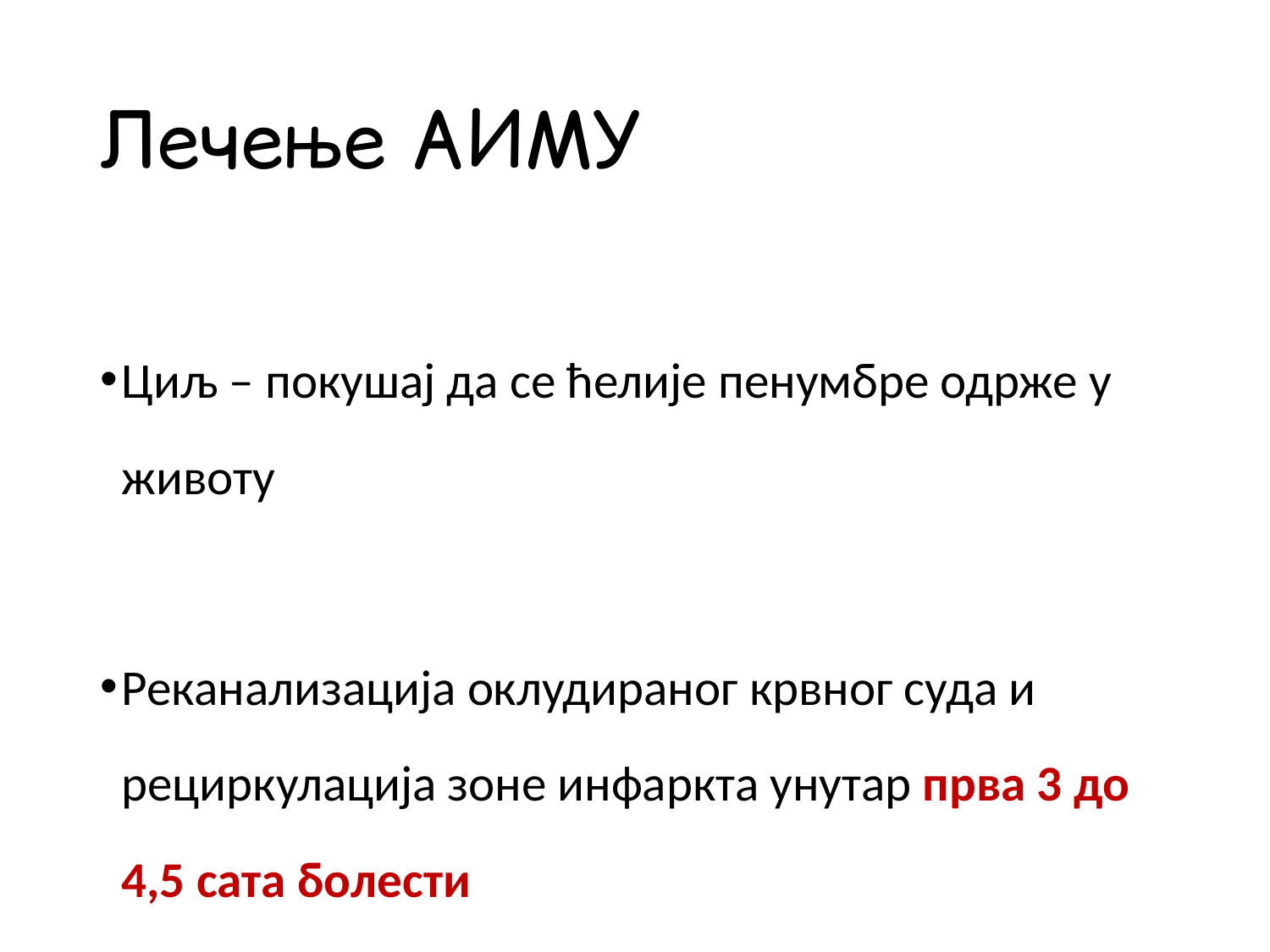

# Лечење АИМУ
Циљ – покушај да се ћелије пенумбре одрже у животу

Реканализација оклудираног крвног суда и рециркулација зоне инфаркта унутар прва 3 до 4,5 сата болести